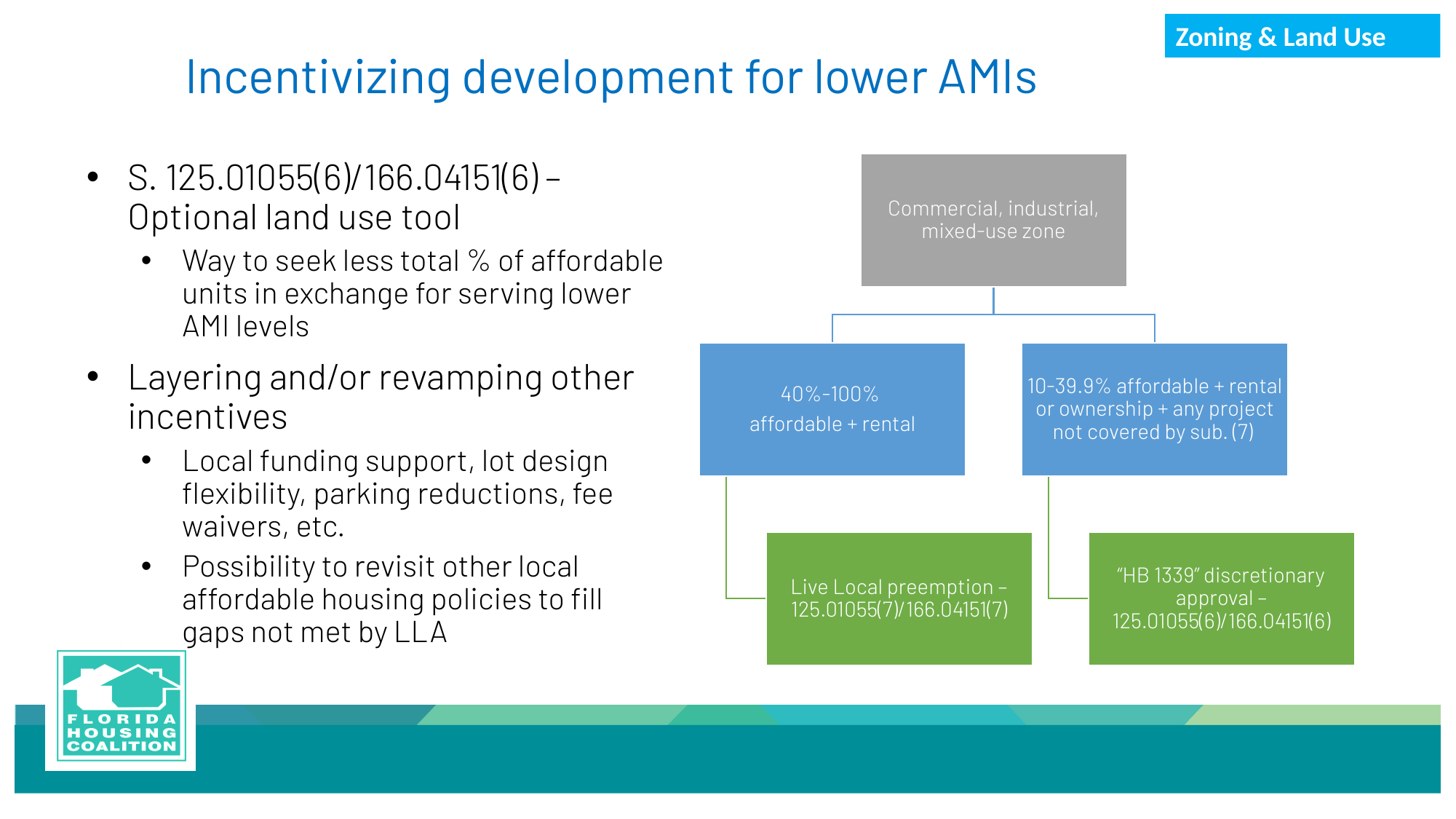

# Incentivizing development for lower AMIs
Zoning & Land Use
S. 125.01055(6)/166.04151(6) – Optional land use tool
Way to seek less total % of affordable units in exchange for serving lower AMI levels
Layering and/or revamping other incentives
Local funding support, lot design flexibility, parking reductions, fee waivers, etc.
Possibility to revisit other local affordable housing policies to fill gaps not met by LLA

Commercial, industrial, mixed-use zone
40%-100%
affordable + rental
Live Local preemption – 125.01055(7)/166.04151(7)
10-39.9% affordable + rental or ownership + any project not covered by sub. (7)
“HB 1339” discretionary approval – 125.01055(6)/166.04151(6)